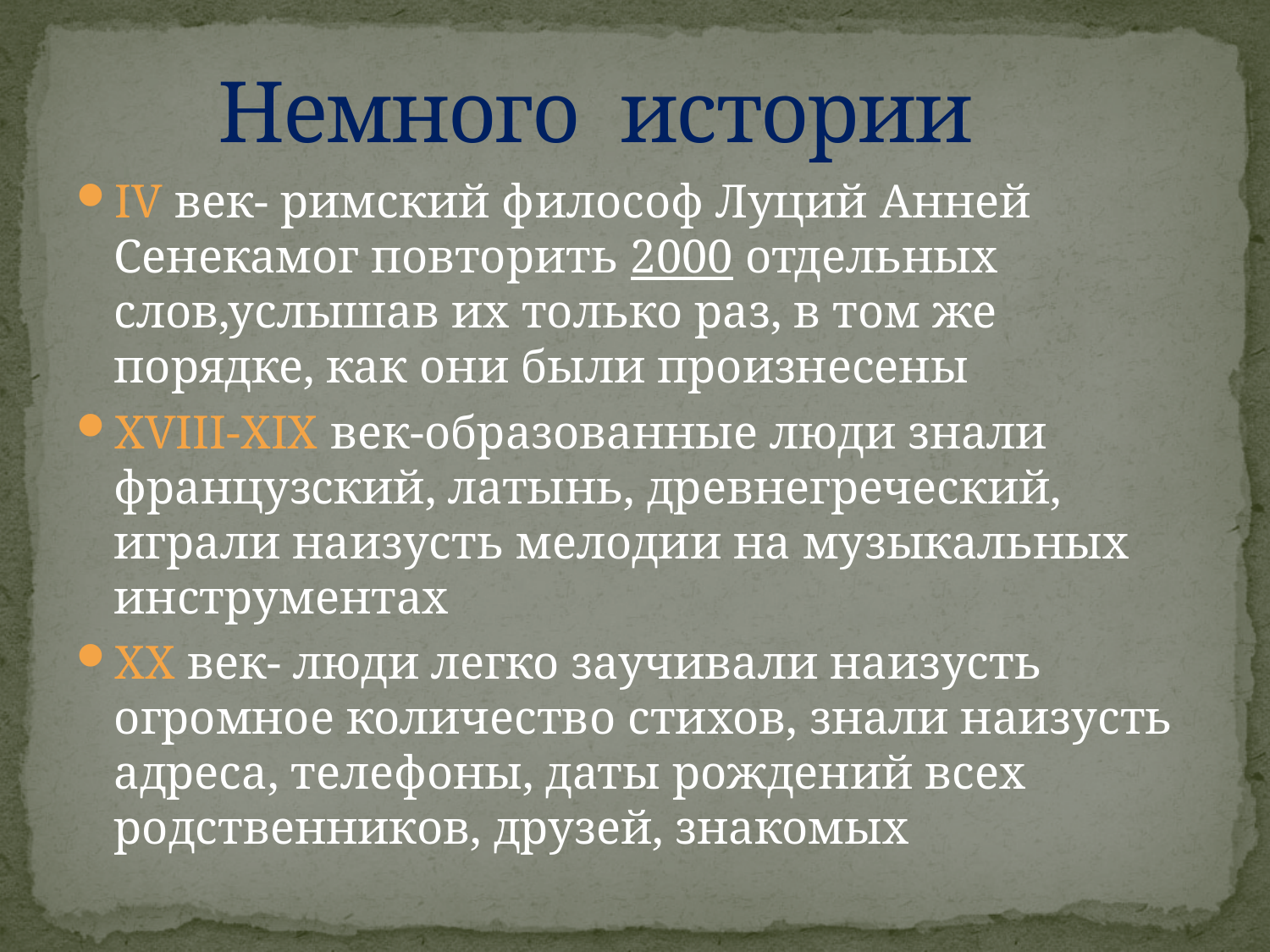

# Немного  истории
IV век- римский философ Луций Анней Сенекамог повторить 2000 отдельных слов,услышав их только раз, в том же порядке, как они были произнесены
XVIII-XIX век-образованные люди знали французский, латынь, древнегреческий, играли наизусть мелодии на музыкальных инструментах
XX век- люди легко заучивали наизусть огромное количество стихов, знали наизусть адреса, телефоны, даты рождений всех родственников, друзей, знакомых